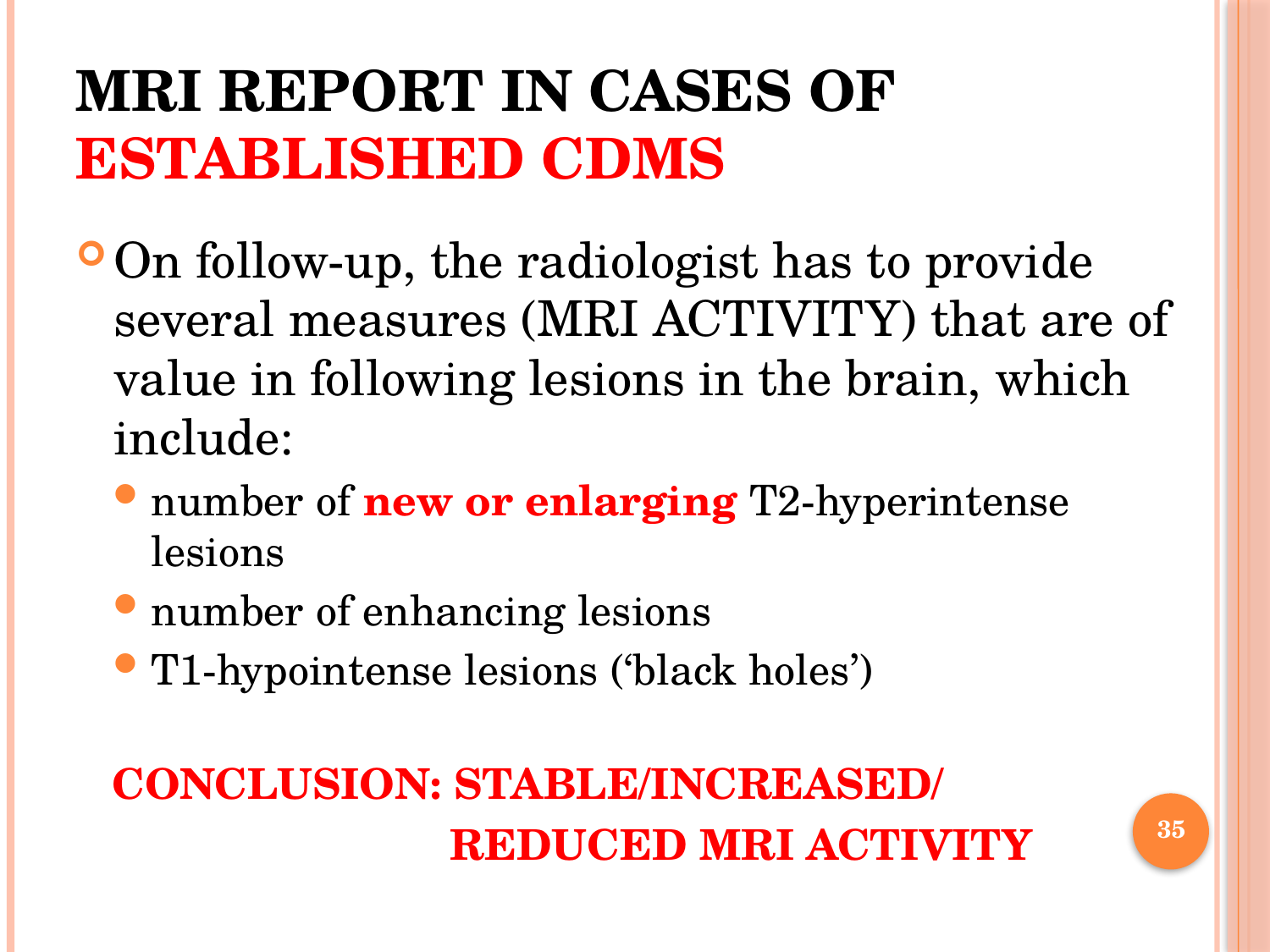

# MRI report in cases of established CDMS
On follow-up, the radiologist has to provide several measures (MRI ACTIVITY) that are of value in following lesions in the brain, which include:
number of new or enlarging T2-hyperintense lesions
number of enhancing lesions
T1-hypointense lesions (‘black holes’)

   CONCLUSION: STABLE/INCREASED/
                               REDUCED MRI ACTIVITY
35